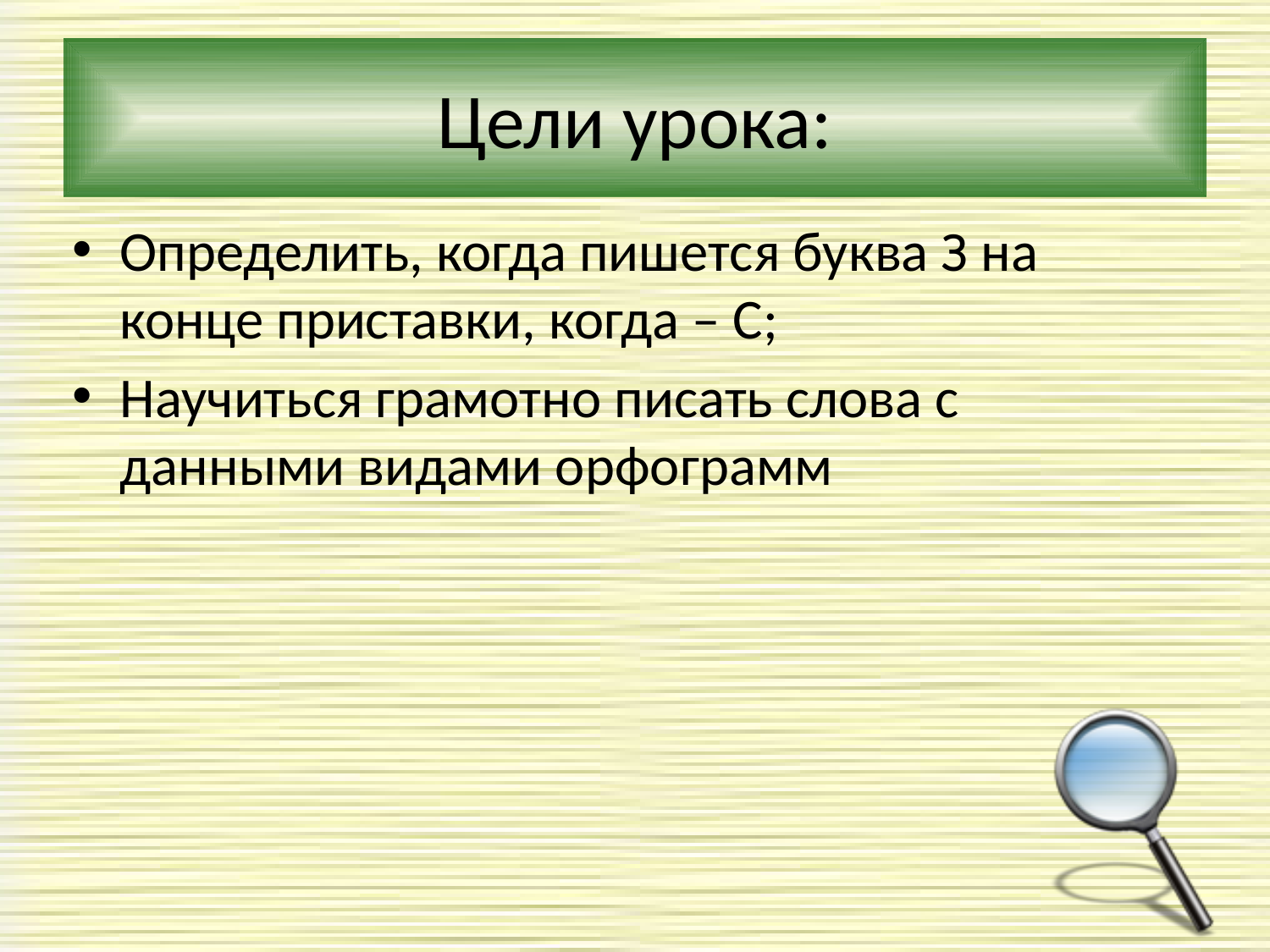

# Цели урока:
Определить, когда пишется буква З на конце приставки, когда – С;
Научиться грамотно писать слова с данными видами орфограмм